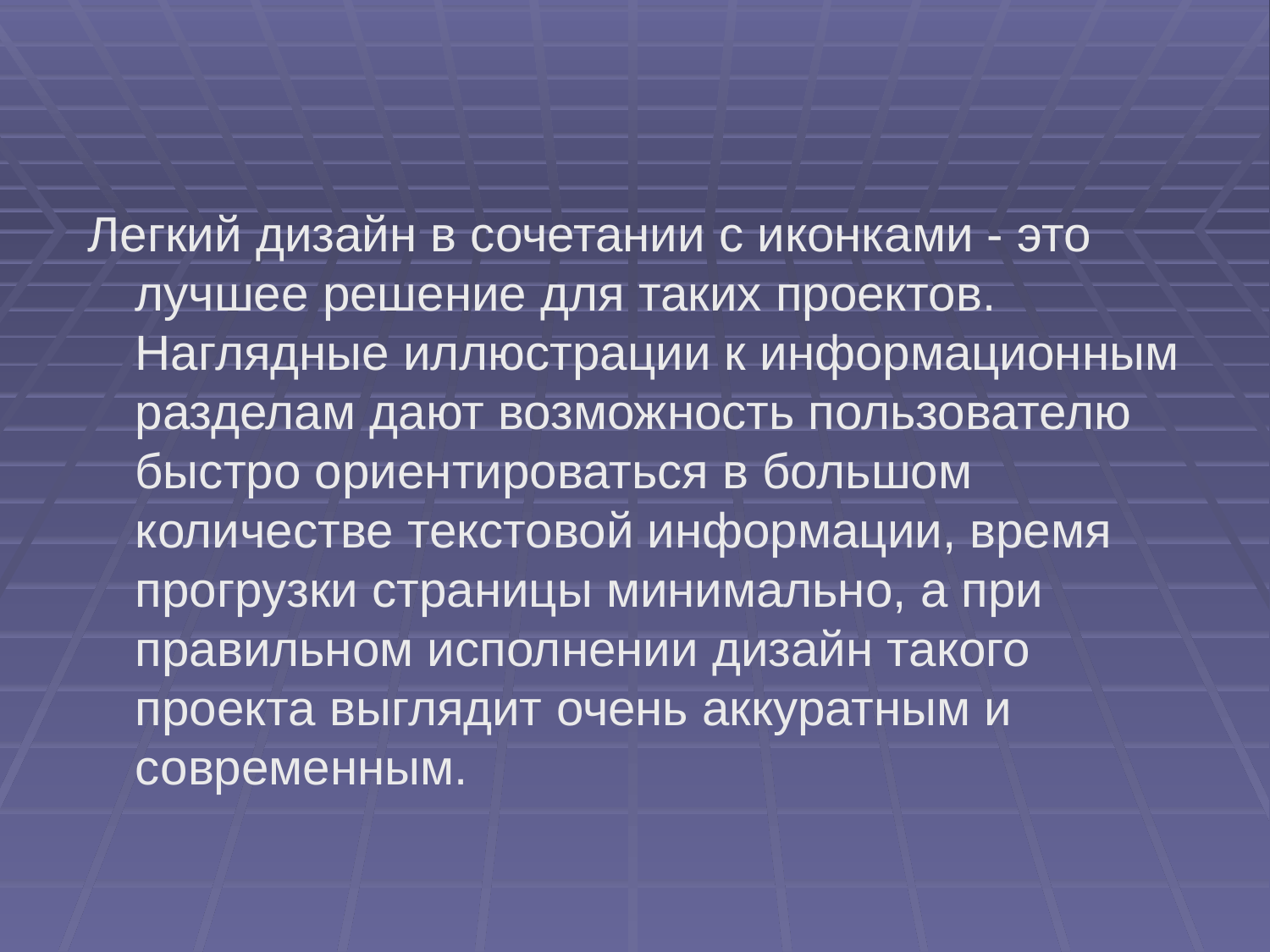

Легкий дизайн в сочетании с иконками - это лучшее решение для таких проектов. Наглядные иллюстрации к информационным разделам дают возможность пользователю быстро ориентироваться в большом количестве текстовой информации, время прогрузки страницы минимально, а при правильном исполнении дизайн такого проекта выглядит очень аккуратным и современным.